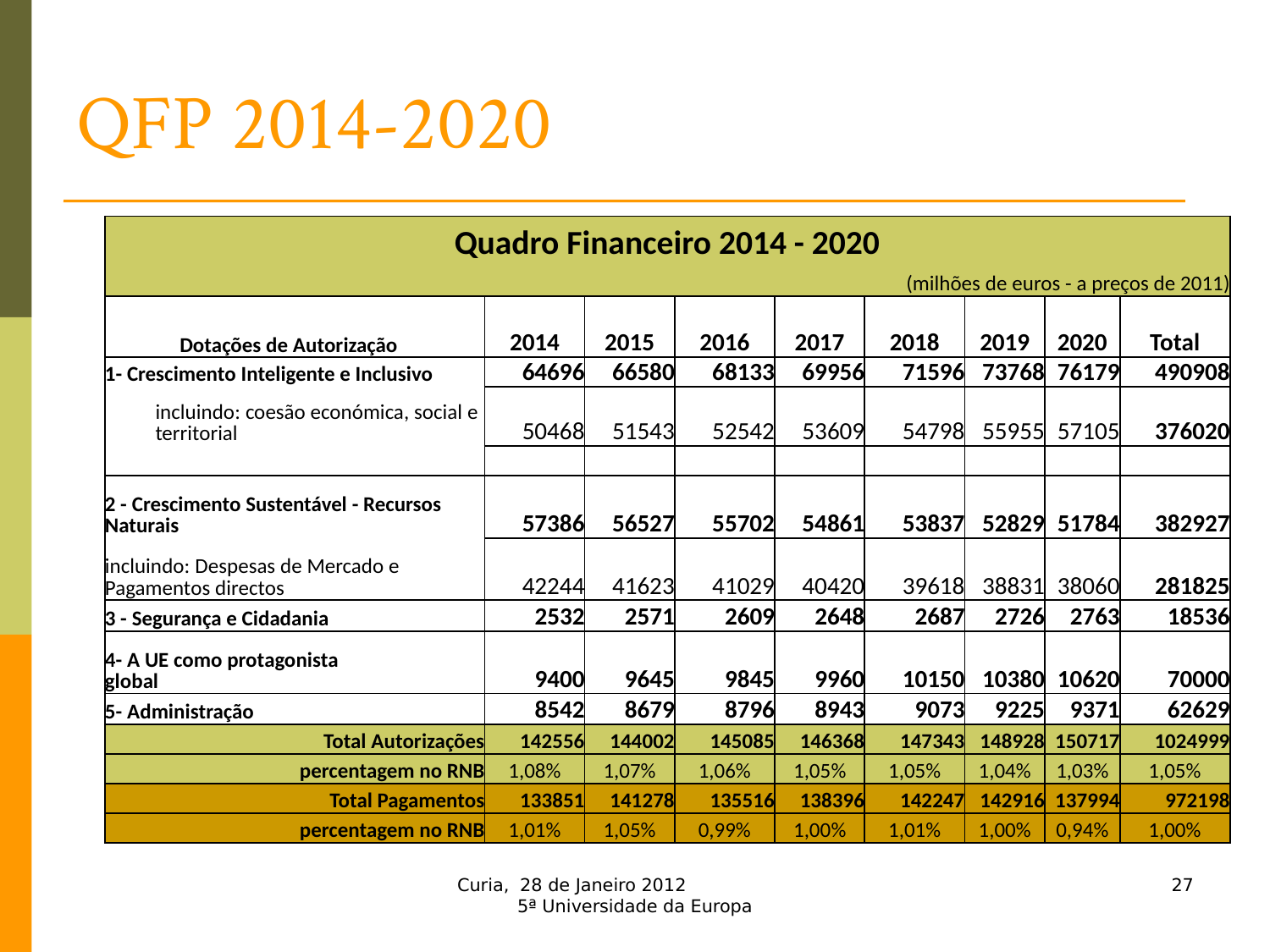

QFP 2014-2020
| Quadro Financeiro 2014 - 2020 |  |  |  |  |  |  |  |  |  |  |  |  |  |  |
| --- | --- | --- | --- | --- | --- | --- | --- | --- | --- | --- | --- | --- | --- | --- |
|  |  |  |  |  |  |  |  |  |  | (milhões de euros - a preços de 2011) |  |  |  |  |
| Dotações de Autorização |  |  |  |  |  |  |  |  |  |  |  |  |  |  |
|  |  |  |  |  |  |  | 2014 | 2015 | 2016 | 2017 | 2018 | 2019 | 2020 | Total |
| 1- Crescimento Inteligente e Inclusivo |  |  |  |  |  |  | 64696 | 66580 | 68133 | 69956 | 71596 | 73768 | 76179 | 490908 |
|  | incluindo: coesão económica, social e territorial |  |  |  |  |  | 50468 | 51543 | 52542 | 53609 | 54798 | 55955 | 57105 | 376020 |
|  |  |  |  |  |  |  |  |  |  |  |  |  |  |  |
| 2 - Crescimento Sustentável - Recursos Naturais |  |  |  |  |  |  | 57386 | 56527 | 55702 | 54861 | 53837 | 52829 | 51784 | 382927 |
| incluindo: Despesas de Mercado e Pagamentos directos |  |  |  |  |  |  | 42244 | 41623 | 41029 | 40420 | 39618 | 38831 | 38060 | 281825 |
| 3 - Segurança e Cidadania |  |  |  |  |  |  | 2532 | 2571 | 2609 | 2648 | 2687 | 2726 | 2763 | 18536 |
| 4- A UE como protagonista global |  |  |  |  |  |  | 9400 | 9645 | 9845 | 9960 | 10150 | 10380 | 10620 | 70000 |
| 5- Administração |  |  |  |  |  |  | 8542 | 8679 | 8796 | 8943 | 9073 | 9225 | 9371 | 62629 |
| Total Autorizações |  |  |  |  |  |  | 142556 | 144002 | 145085 | 146368 | 147343 | 148928 | 150717 | 1024999 |
| percentagem no RNB |  |  |  |  |  |  | 1,08% | 1,07% | 1,06% | 1,05% | 1,05% | 1,04% | 1,03% | 1,05% |
| Total Pagamentos |  |  |  |  |  |  | 133851 | 141278 | 135516 | 138396 | 142247 | 142916 | 137994 | 972198 |
| percentagem no RNB |  |  |  |  |  |  | 1,01% | 1,05% | 0,99% | 1,00% | 1,01% | 1,00% | 0,94% | 1,00% |
Curia,  28 de Janeiro 2012                        5ª Universidade da Europa
27